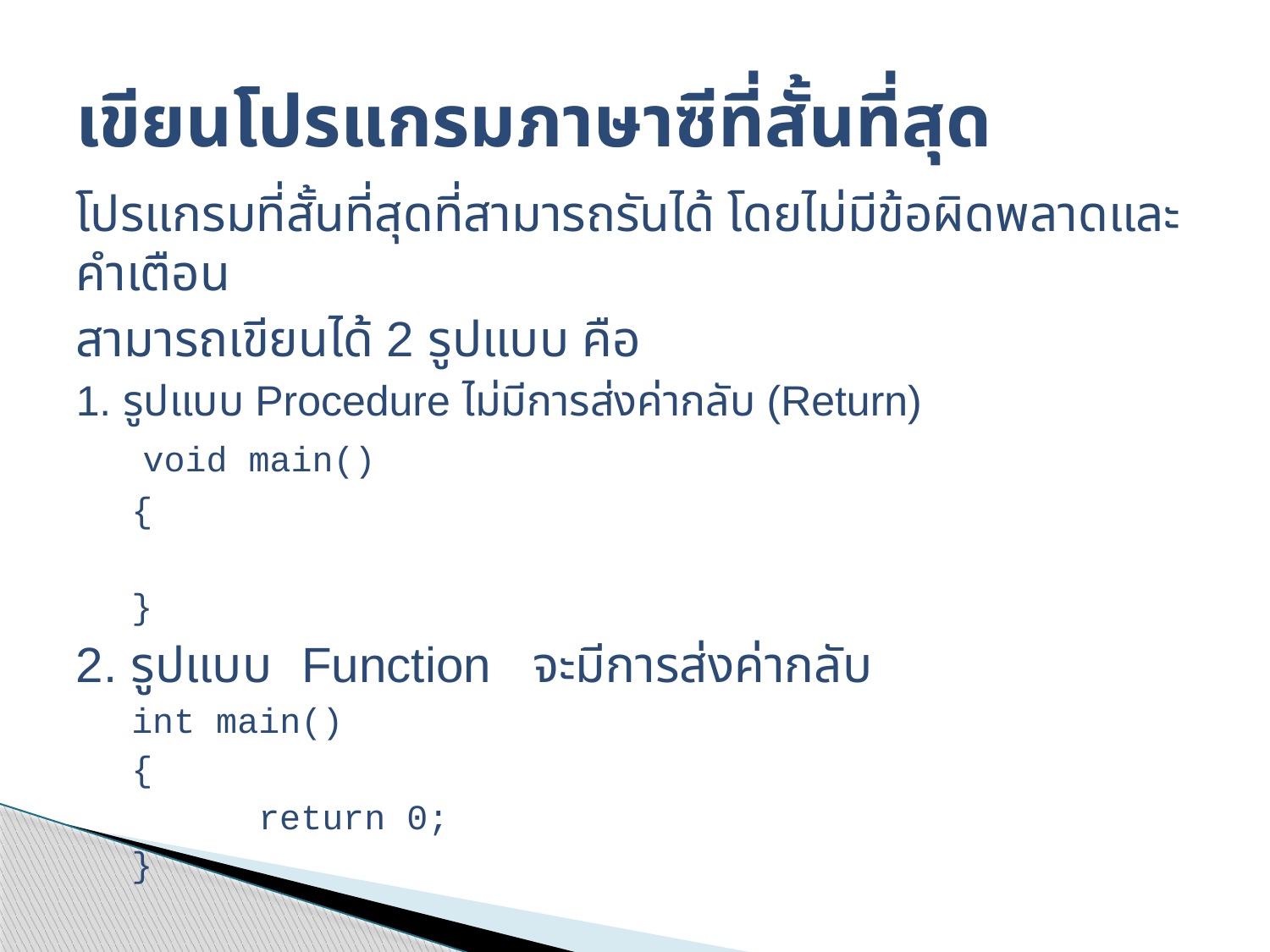

# เขียนโปรแกรมภาษาซีที่สั้นที่สุด
โปรแกรมที่สั้นที่สุดที่สามารถรันได้ โดยไม่มีข้อผิดพลาดและคำเตือน
สามารถเขียนได้ 2 รูปแบบ คือ
1. รูปแบบ Procedure ไม่มีการส่งค่ากลับ (Return)
     void main()
{

}
2. รูปแบบ Function   จะมีการส่งค่ากลับ
int main()
{
	return 0;
}